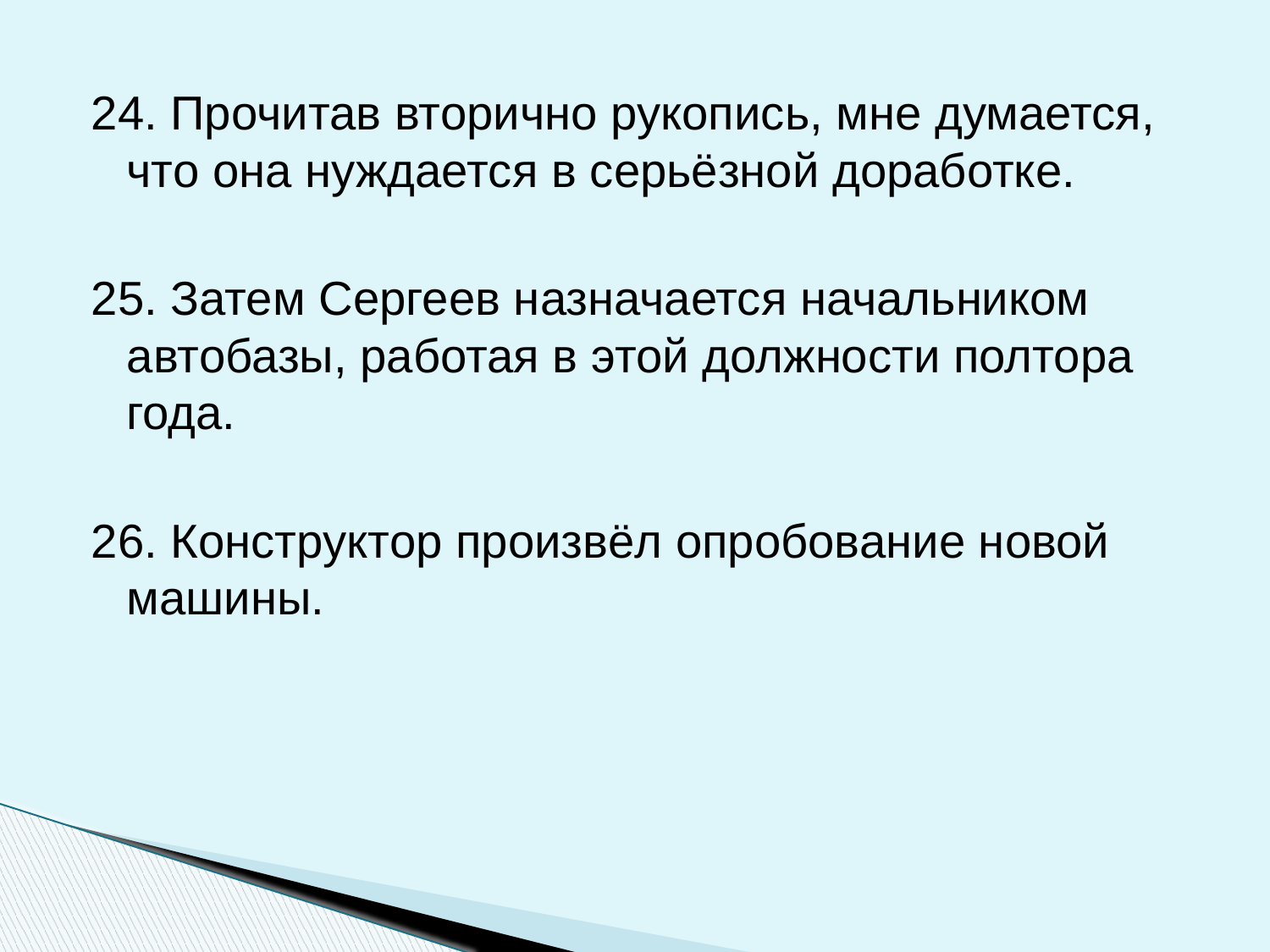

#
24. Прочитав вторично рукопись, мне думается, что она нуждается в серьёзной доработке.

25. Затем Сергеев назначается начальником автобазы, работая в этой должности полтора года.

26. Конструктор произвёл опробование новой машины.